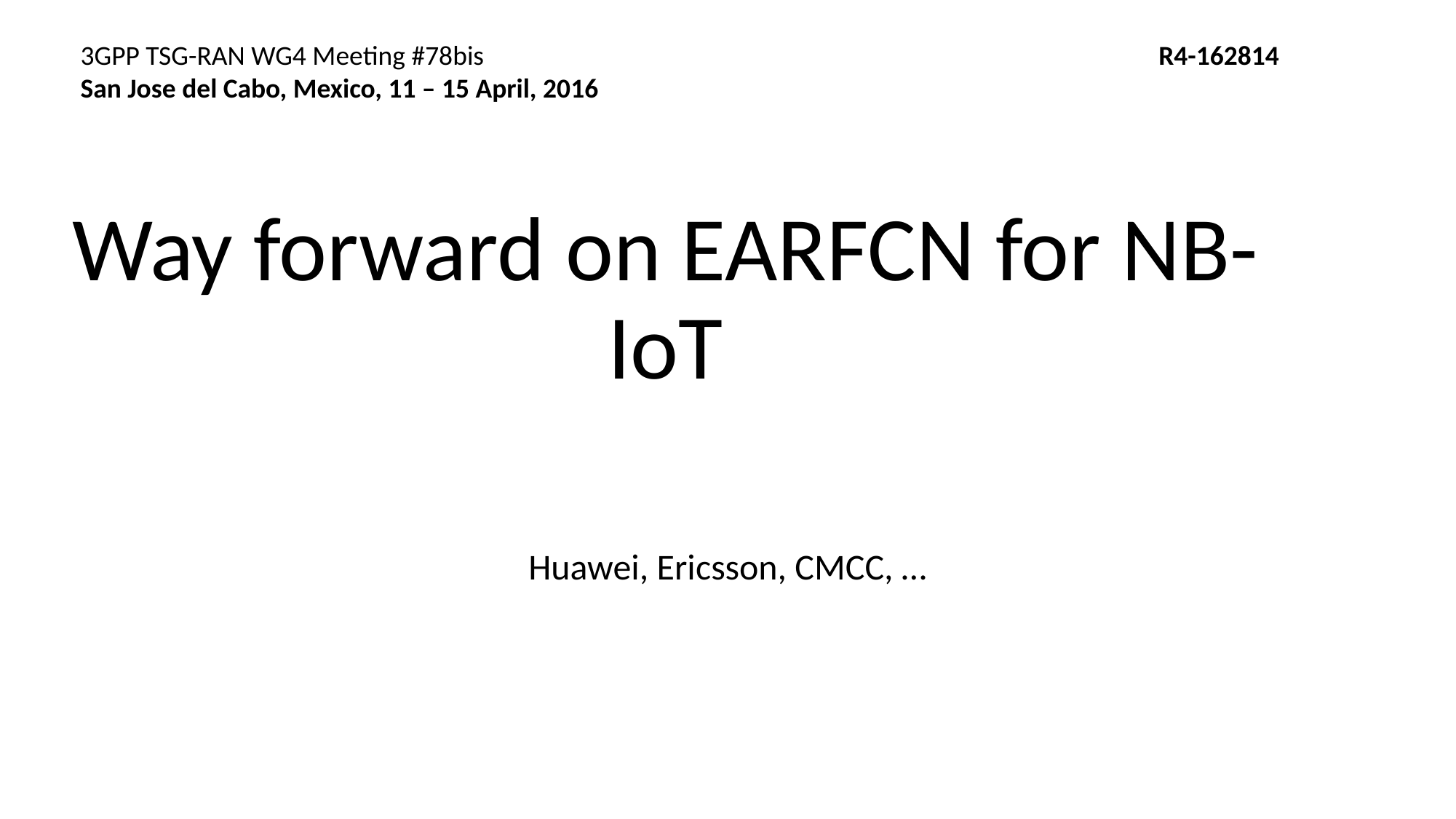

3GPP TSG-RAN WG4 Meeting #78bis                                                                                                             R4-162814
San Jose del Cabo, Mexico, 11 – 15 April, 2016
# Way forward on EARFCN for NB-IoT
Huawei, Ericsson, CMCC, …